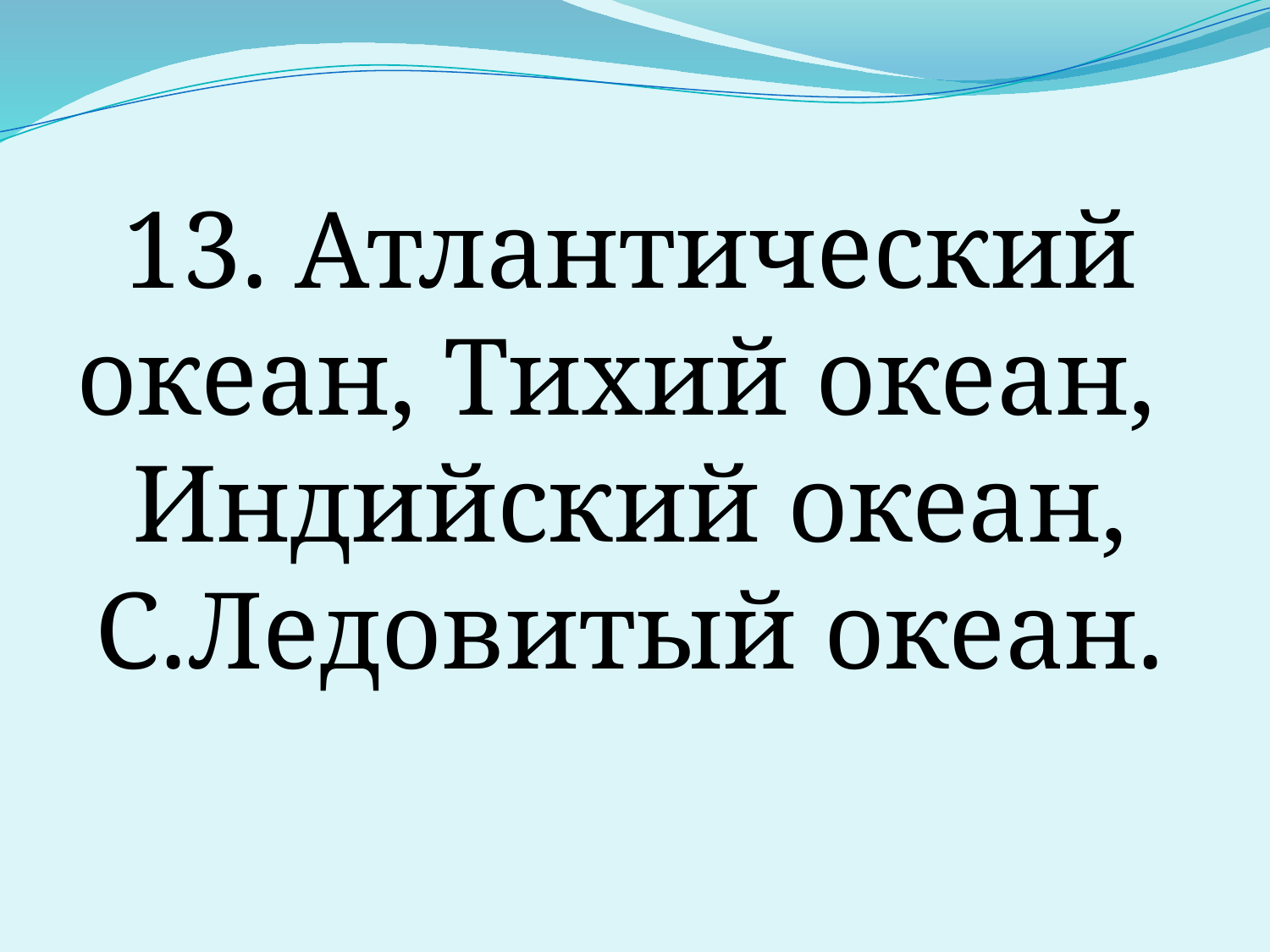

13. Атлантический океан, Тихий океан,
Индийский океан, С.Ледовитый океан.